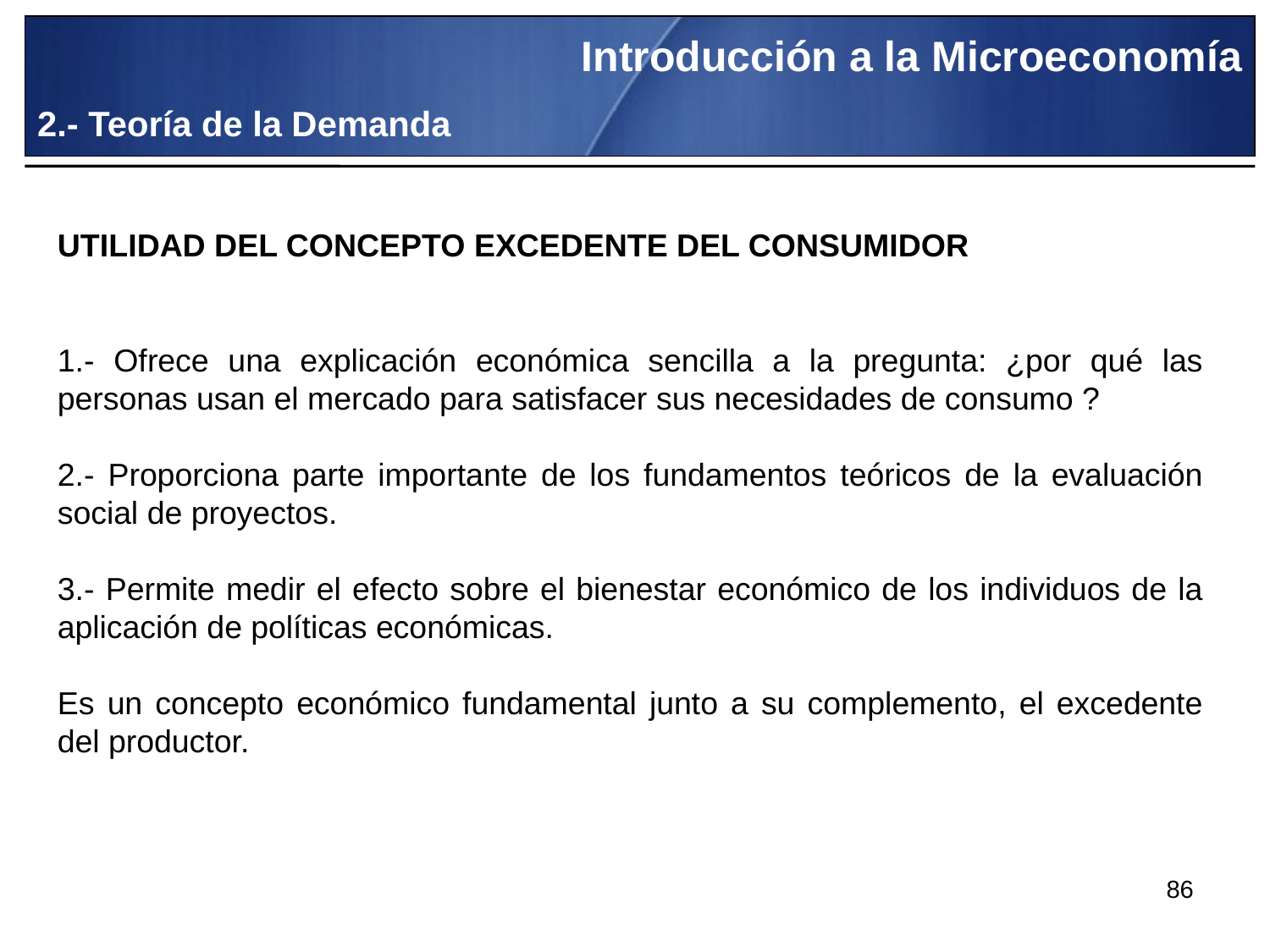

Introducción a la Microeconomía
2.- Teoría de la Demanda

UTILIDAD DEL CONCEPTO EXCEDENTE DEL CONSUMIDOR
1.- Ofrece una explicación económica sencilla a la pregunta: ¿por qué las personas usan el mercado para satisfacer sus necesidades de consumo ?

2.- Proporciona parte importante de los fundamentos teóricos de la evaluación social de proyectos.

3.- Permite medir el efecto sobre el bienestar económico de los individuos de la aplicación de políticas económicas.

Es un concepto económico fundamental junto a su complemento, el excedente del productor.
86